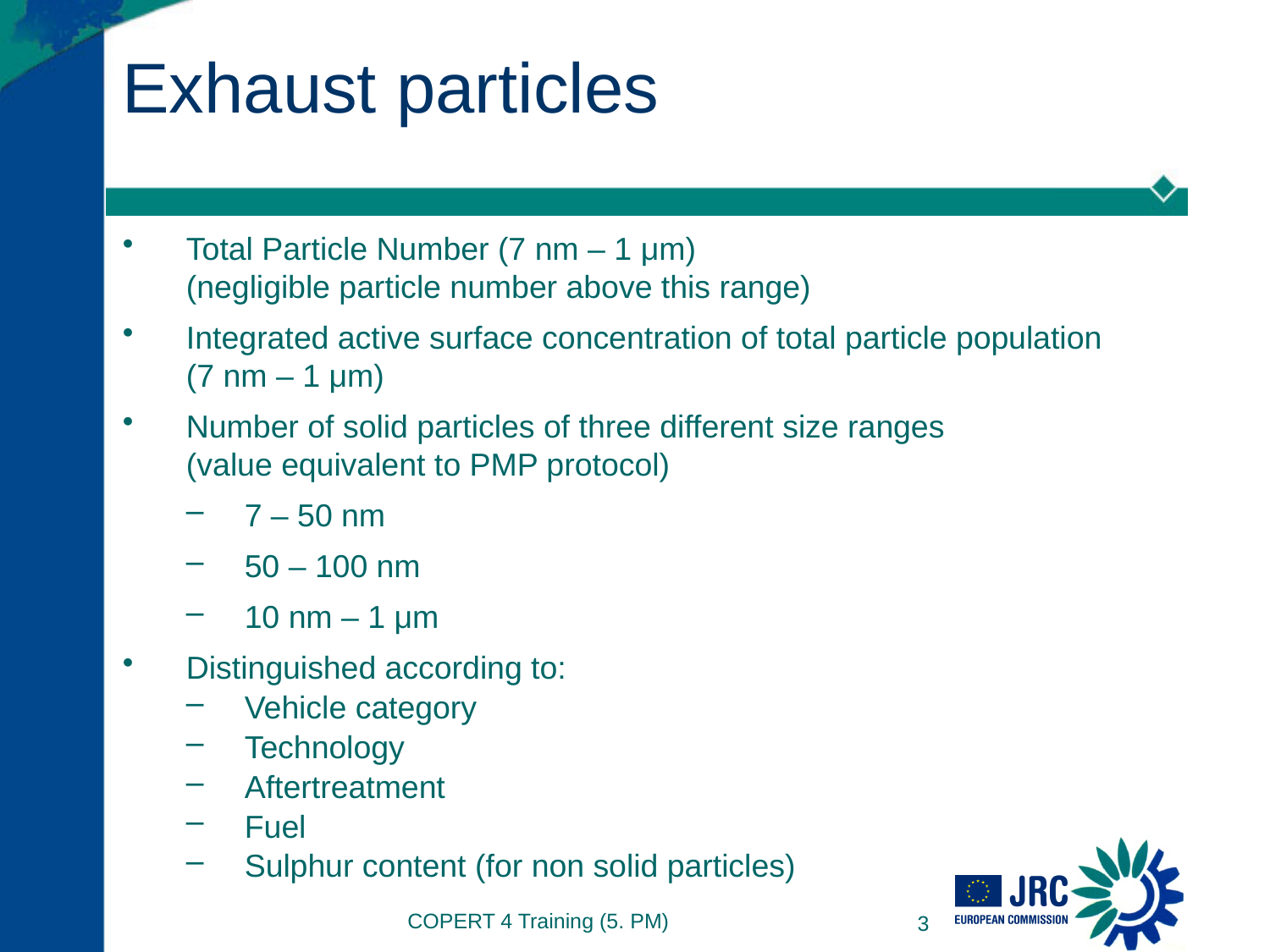

#
Exhaust particles
Total Particle Number (7 nm – 1 μm)
(negligible particle number above this range)
Integrated active surface concentration of total particle population
(7 nm – 1 μm)
Number of solid particles of three different size ranges
(value equivalent to PMP protocol)
7 – 50 nm
50 – 100 nm
10 nm – 1 μm
Distinguished according to:
Vehicle category
Technology
Aftertreatment
Fuel
Sulphur content (for non solid particles)
COPERT 4 Training (5. PM)
3